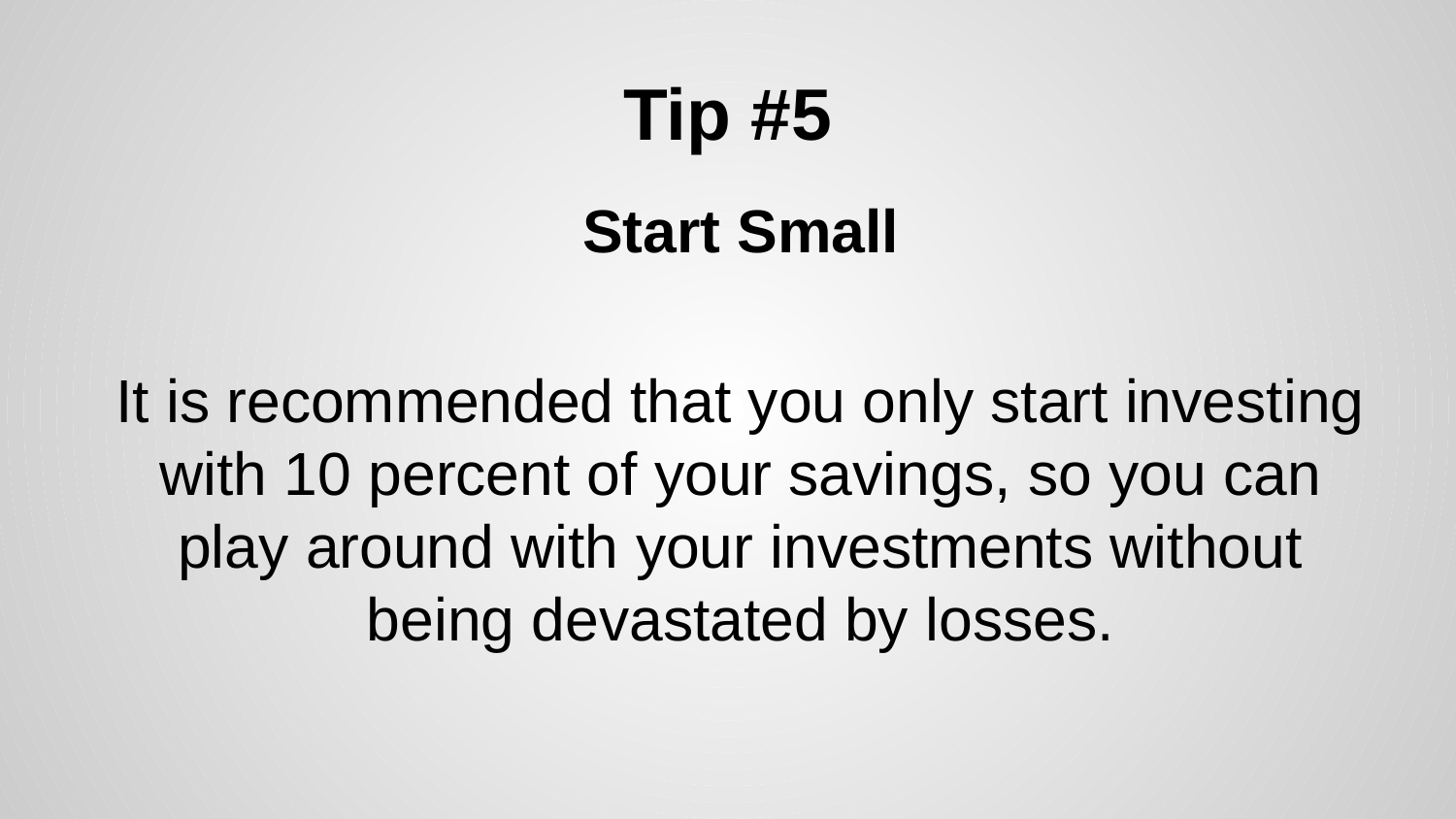

# Tip #5
Start Small

It is recommended that you only start investing with 10 percent of your savings, so you can play around with your investments without being devastated by losses.